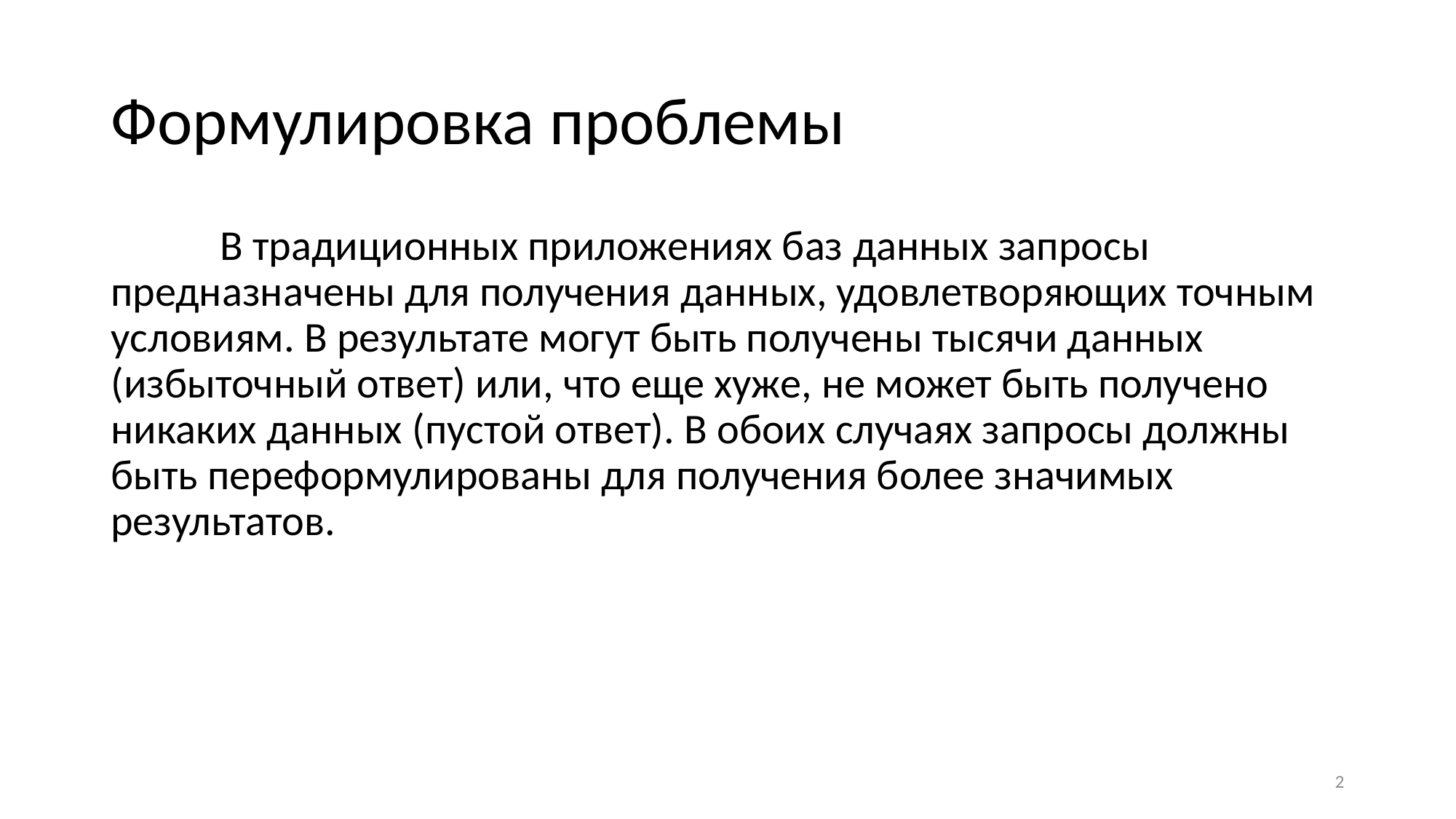

# Формулировка проблемы
	В традиционных приложениях баз данных запросы предназначены для получения данных, удовлетворяющих точным условиям. В результате могут быть получены тысячи данных (избыточный ответ) или, что еще хуже, не может быть получено никаких данных (пустой ответ). В обоих случаях запросы должны быть переформулированы для получения более значимых результатов.
2